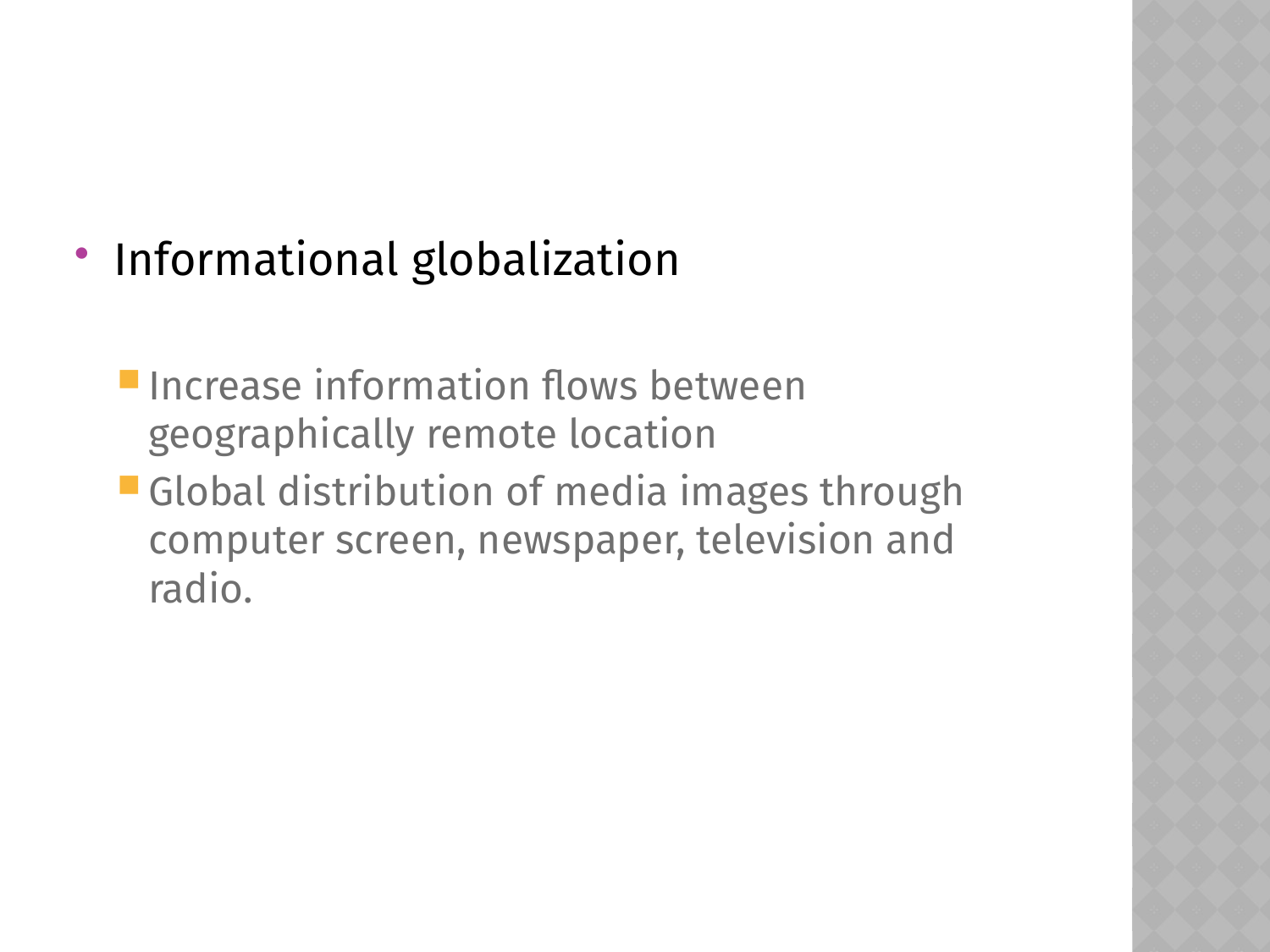

Informational globalization

Increase information flows between  geographically remote location
Global distribution of media images through  computer screen, newspaper, television and radio.